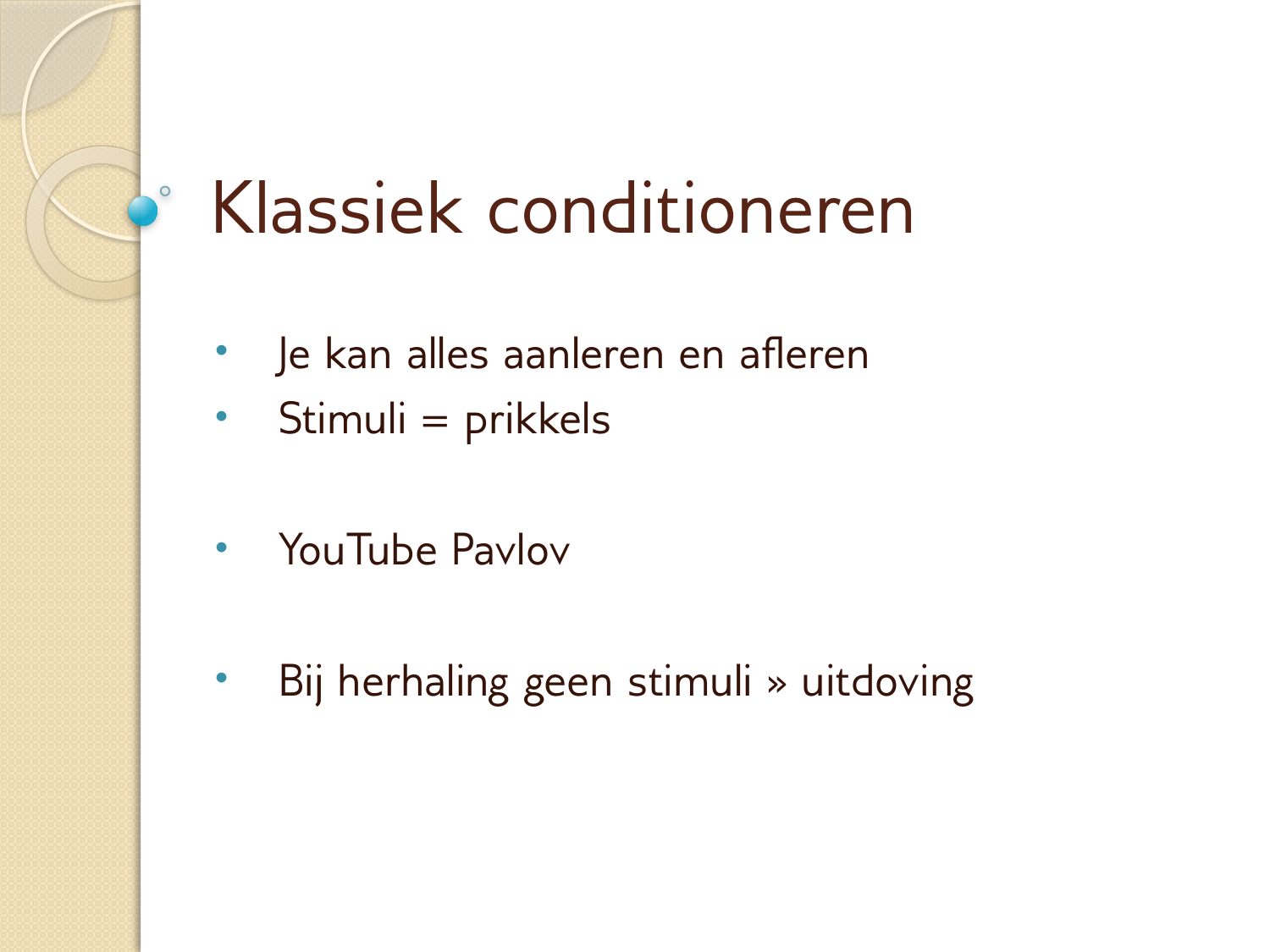

# Klassiek conditioneren

Je kan alles aanleren en afleren
Stimuli = prikkels

YouTube Pavlov

Bij herhaling geen stimuli » uitdoving